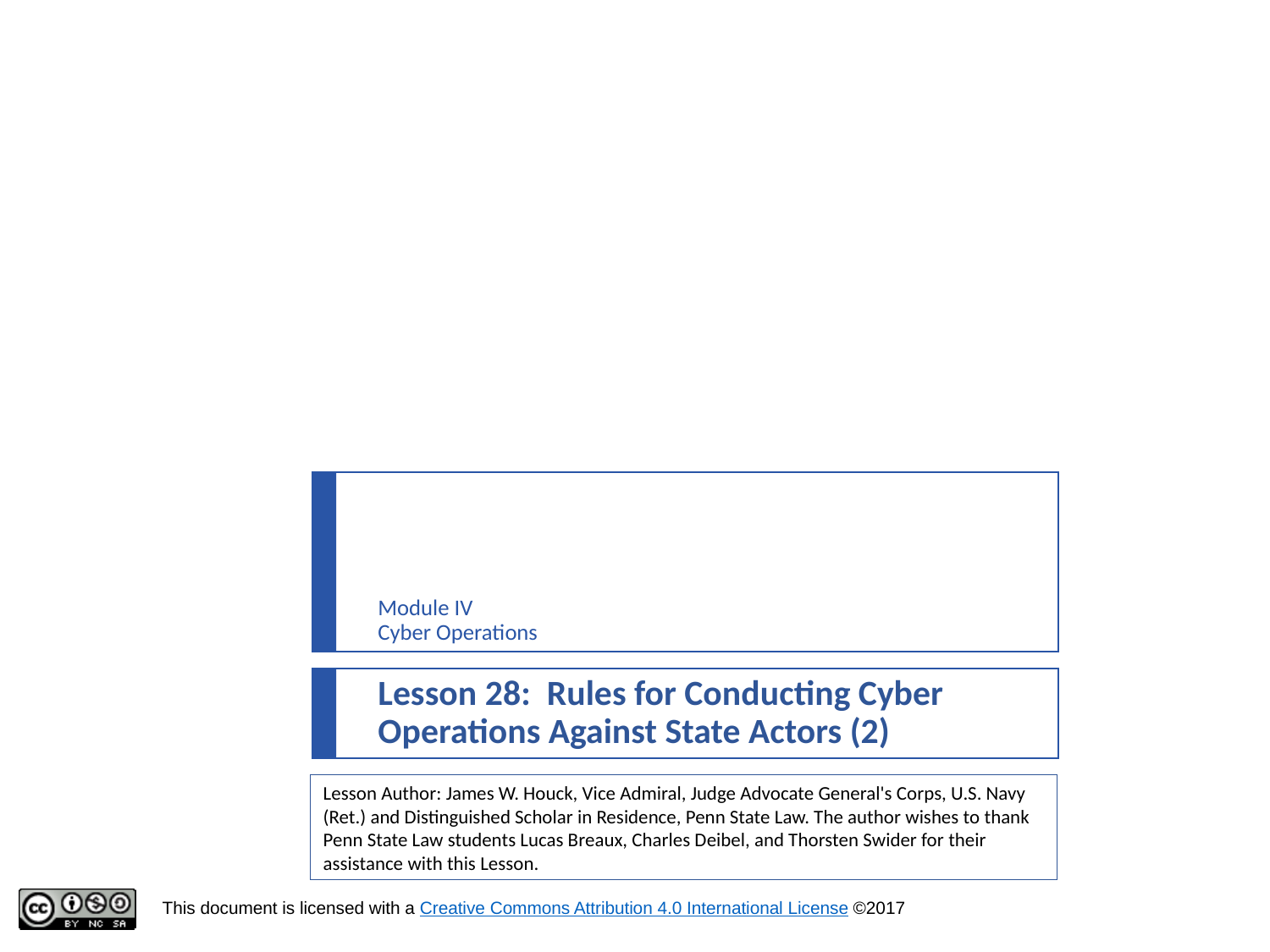

# Module IV Cyber Operations
Lesson 28:  Rules for Conducting Cyber Operations Against State Actors (2)
Lesson Author: James W. Houck, Vice Admiral, Judge Advocate General's Corps, U.S. Navy (Ret.) and Distinguished Scholar in Residence, Penn State Law. The author wishes to thank Penn State Law students Lucas Breaux, Charles Deibel, and Thorsten Swider for their assistance with this Lesson.